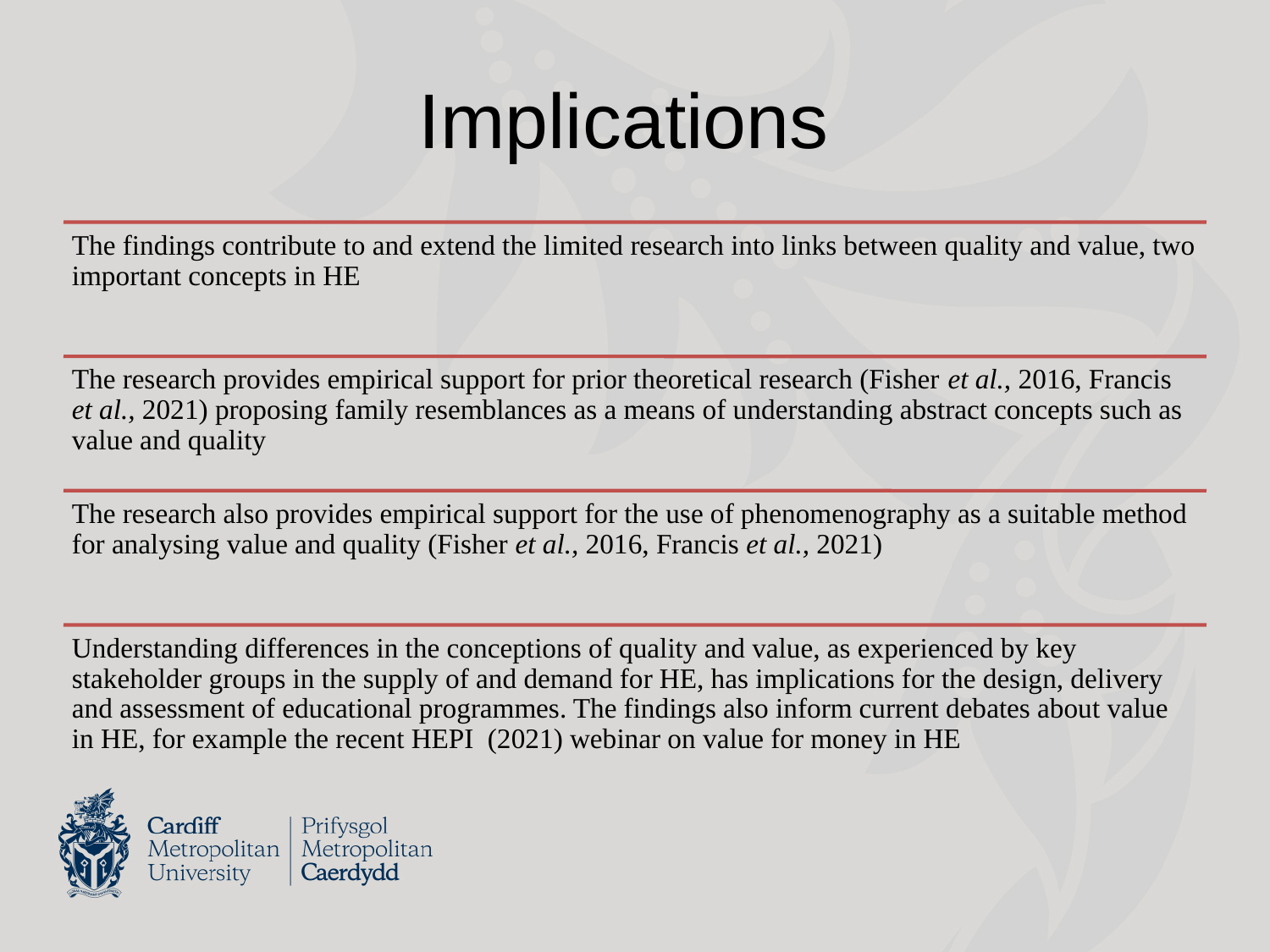

# Implications
The findings contribute to and extend the limited research into links between quality and value, two important concepts in HE
The research provides empirical support for prior theoretical research (Fisher et al., 2016, Francis et al., 2021) proposing family resemblances as a means of understanding abstract concepts such as value and quality
The research also provides empirical support for the use of phenomenography as a suitable method for analysing value and quality (Fisher et al., 2016, Francis et al., 2021)
Understanding differences in the conceptions of quality and value, as experienced by key stakeholder groups in the supply of and demand for HE, has implications for the design, delivery and assessment of educational programmes. The findings also inform current debates about value in HE, for example the recent HEPI  (2021) webinar on value for money in HE